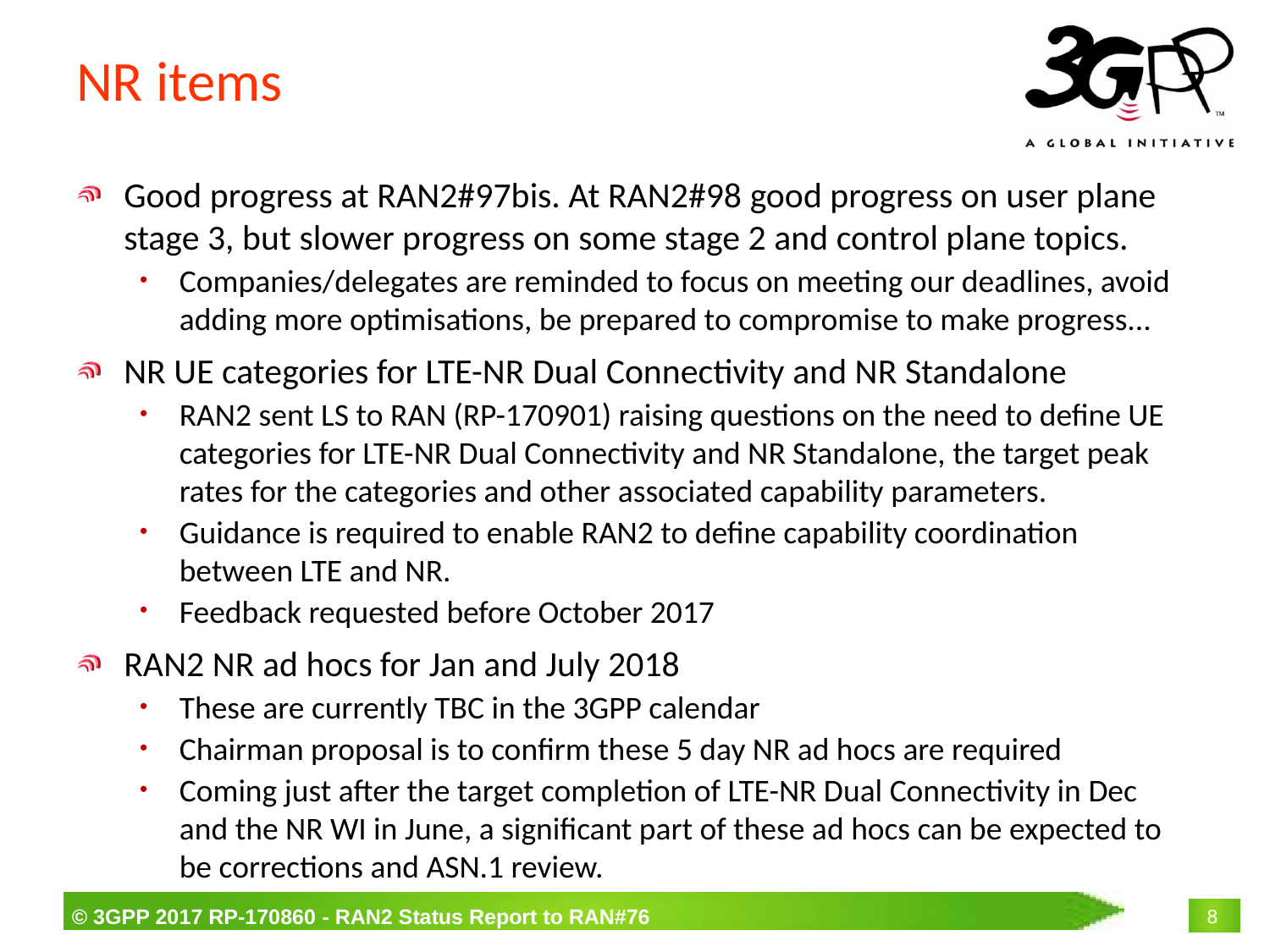

# NR items
Good progress at RAN2#97bis. At RAN2#98 good progress on user plane stage 3, but slower progress on some stage 2 and control plane topics.
Companies/delegates are reminded to focus on meeting our deadlines, avoid adding more optimisations, be prepared to compromise to make progress...
NR UE categories for LTE-NR Dual Connectivity and NR Standalone
RAN2 sent LS to RAN (RP-170901) raising questions on the need to define UE categories for LTE-NR Dual Connectivity and NR Standalone, the target peak rates for the categories and other associated capability parameters.
Guidance is required to enable RAN2 to define capability coordination between LTE and NR.
Feedback requested before October 2017
RAN2 NR ad hocs for Jan and July 2018
These are currently TBC in the 3GPP calendar
Chairman proposal is to confirm these 5 day NR ad hocs are required
Coming just after the target completion of LTE-NR Dual Connectivity in Dec and the NR WI in June, a significant part of these ad hocs can be expected to be corrections and ASN.1 review.